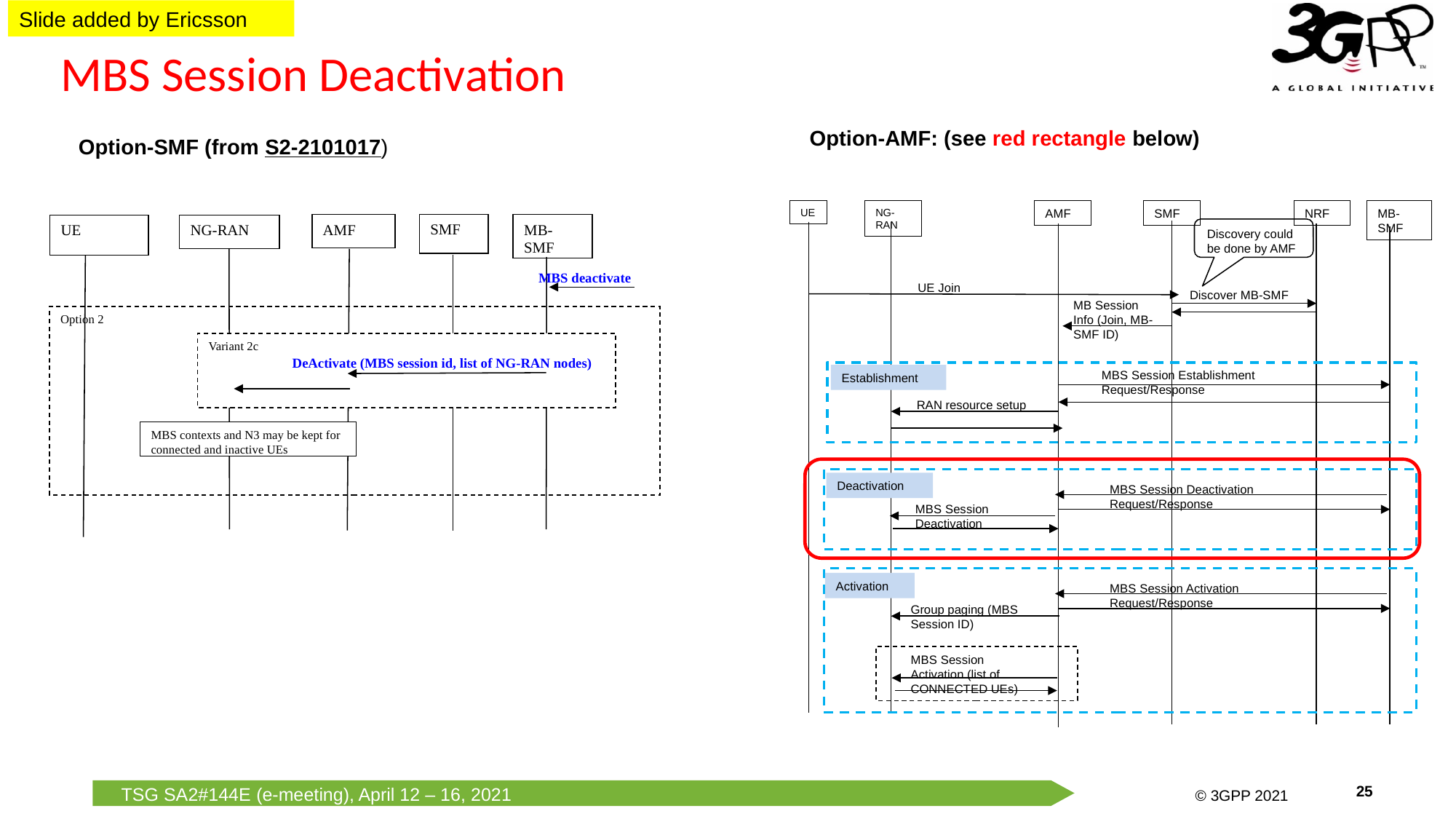

Slide added by Ericsson
# MBS Session Deactivation
Option-AMF: (see red rectangle below)
Option-SMF (from S2-2101017)
SMF
NRF
MB-SMF
UE
NG-RAN
AMF
Discovery could be done by AMF
UE Join
Discover MB-SMF
MB Session Info (Join, MB-SMF ID)

MBS Session Establishment Request/Response
Establishment
RAN resource setup

Deactivation
MBS Session Deactivation Request/Response
MBS Session Deactivation

Activation
MBS Session Activation Request/Response
Group paging (MBS Session ID)

MBS Session Activation (list of CONNECTED UEs)

SMF
AMF
MB-SMF
UE
NG-RAN
MBS deactivate
Option 2
Variant 2c
DeActivate (MBS session id, list of NG-RAN nodes)
MBS contexts and N3 may be kept for connected and inactive UEs